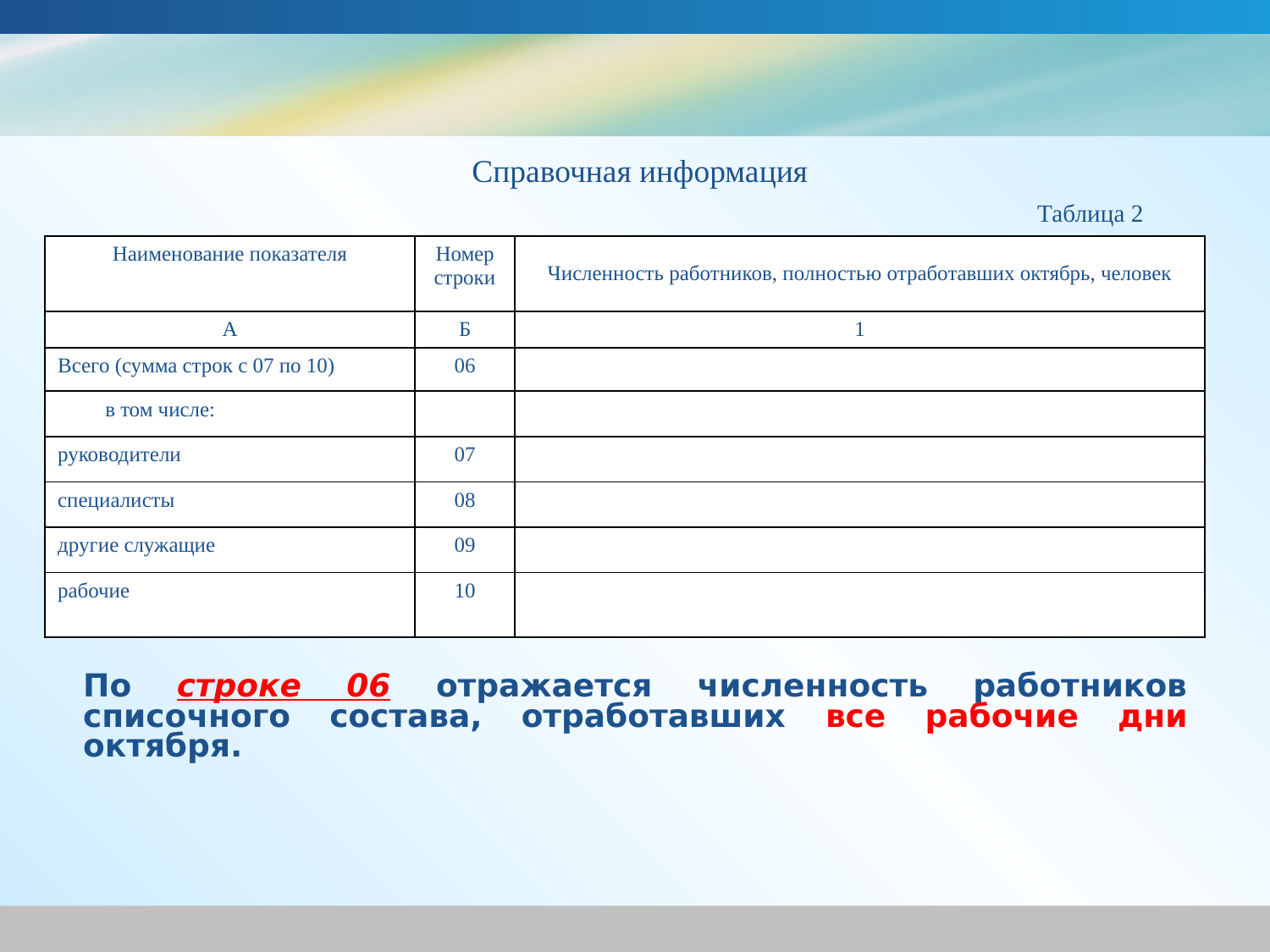

Справочная информация
Таблица 2
| Наименование показателя | Номер строки | Численность работников, полностью отработавших октябрь, человек |
| --- | --- | --- |
| А | Б | 1 |
| Всего (сумма строк с 07 по 10) | 06 |  |
| в том числе: |  |  |
| руководители | 07 |  |
| специалисты | 08 |  |
| другие служащие | 09 |  |
| рабочие | 10 |  |
По строке 06 отражается численность работников списочного состава, отработавших все рабочие дни октября.